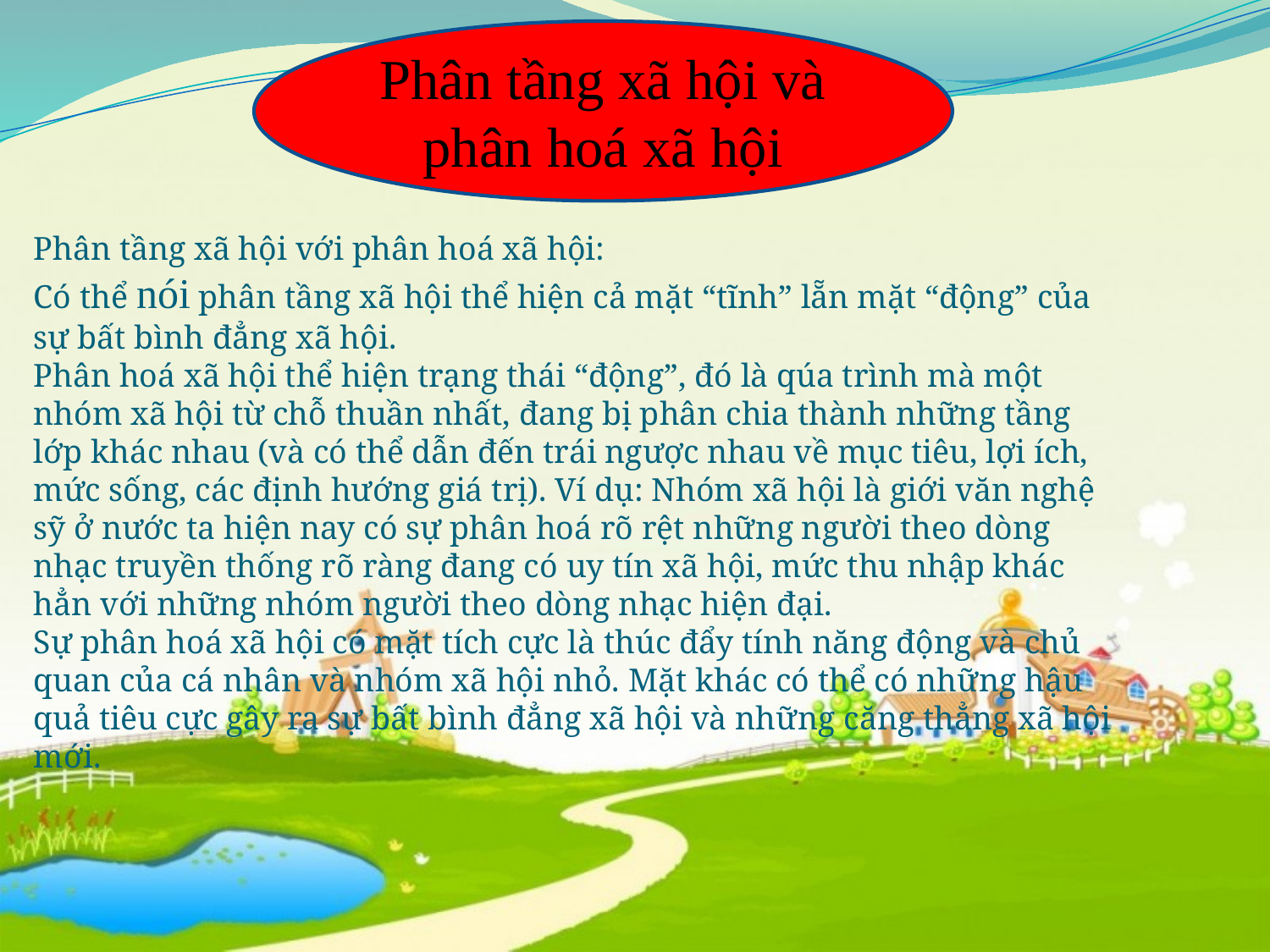

Phân tầng xã hội và phân hoá xã hội
Phân tầng xã hội với phân hoá xã hội:
Có thể nói phân tầng xã hội thể hiện cả mặt “tĩnh” lẵn mặt “động” của sự bất bình đẳng xã hội.
Phân hoá xã hội thể hiện trạng thái “động”, đó là qúa trình mà một nhóm xã hội từ chỗ thuần nhất, đang bị phân chia thành những tầng lớp khác nhau (và có thể dẫn đến trái ngược nhau về mục tiêu, lợi ích, mức sống, các định hướng giá trị). Ví dụ: Nhóm xã hội là giới văn nghệ sỹ ở nước ta hiện nay có sự phân hoá rõ rệt những người theo dòng nhạc truyền thống rõ ràng đang có uy tín xã hội, mức thu nhập khác hẳn với những nhóm người theo dòng nhạc hiện đại.
Sự phân hoá xã hội có mặt tích cực là thúc đẩy tính năng động và chủ quan của cá nhân và nhóm xã hội nhỏ. Mặt khác có thể có những hậu quả tiêu cực gây ra sự bất bình đẳng xã hội và những căng thẳng xã hội mới.